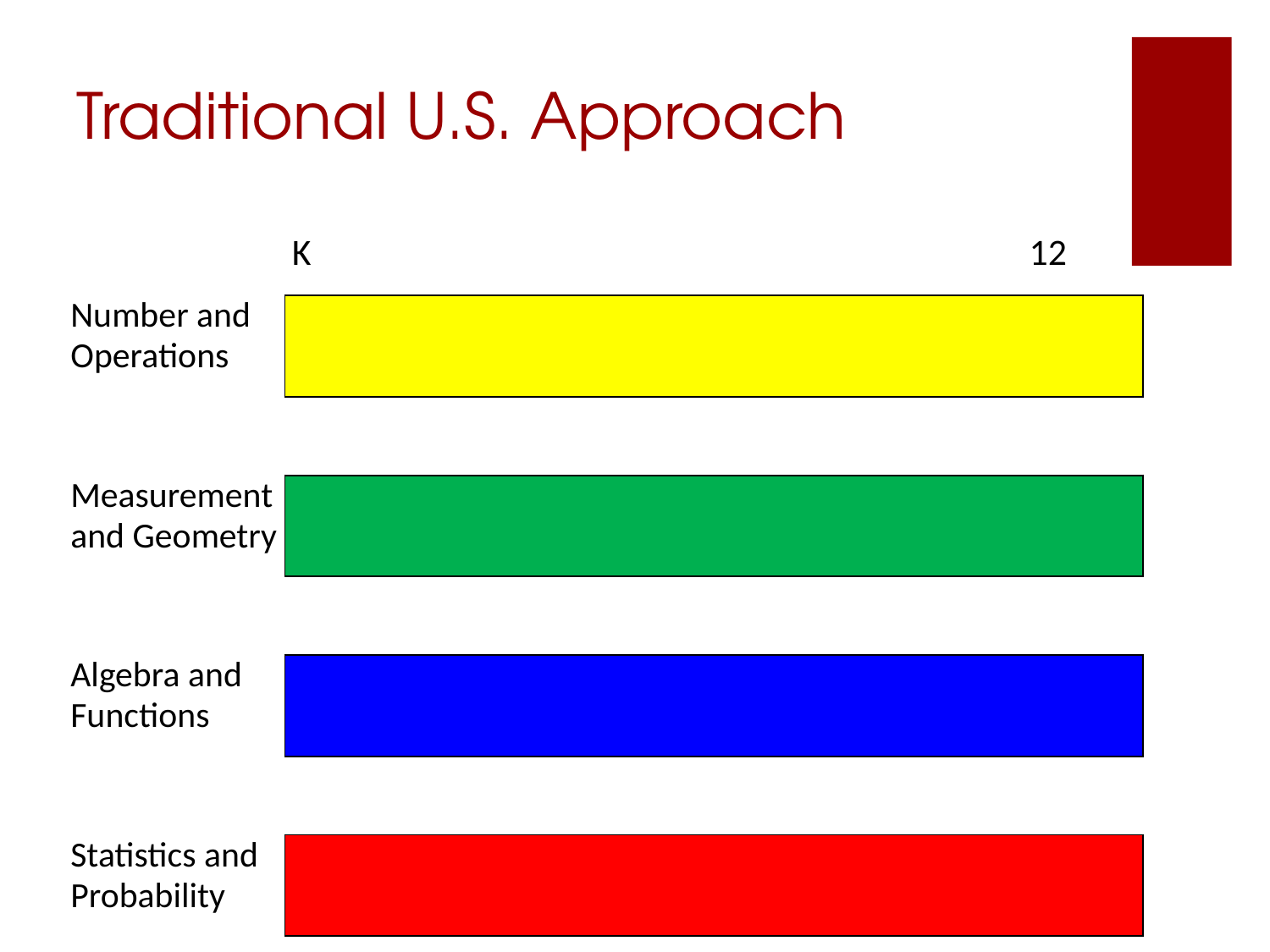

# Traditional U.S. Approach
|  | K 12 |
| --- | --- |
| Number and Operations |  |
|  |  |
| Measurement and Geometry |  |
|  |  |
| Algebra and Functions |  |
|  |  |
| Statistics and Probability |  |